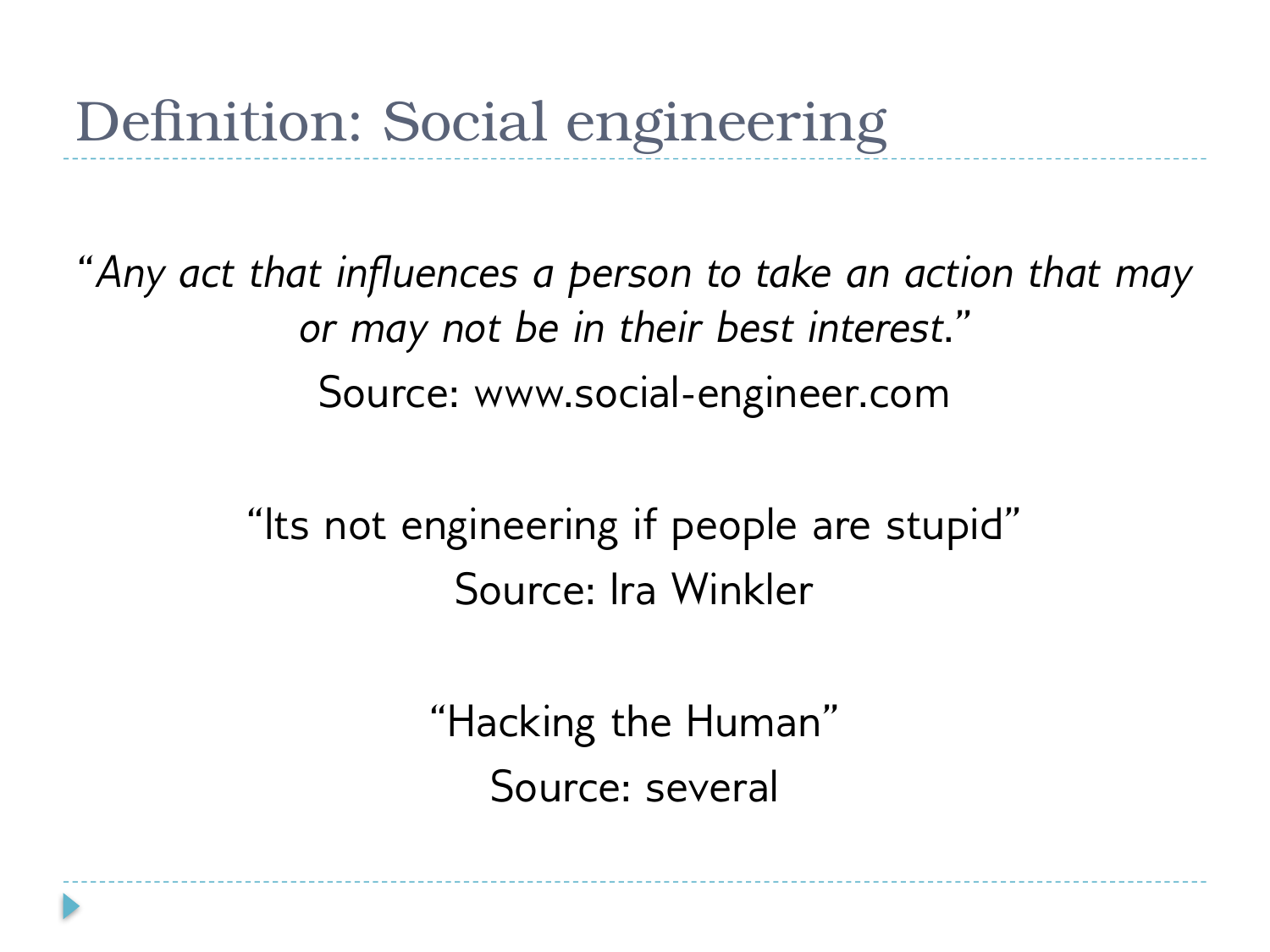

# Definition: Social engineering

“Any act that influences a person to take an action that may or may not be in their best interest.”
Source: www.social-engineer.com

“Its not engineering if people are stupid”
Source: Ira Winkler

“Hacking the Human”
Source: several